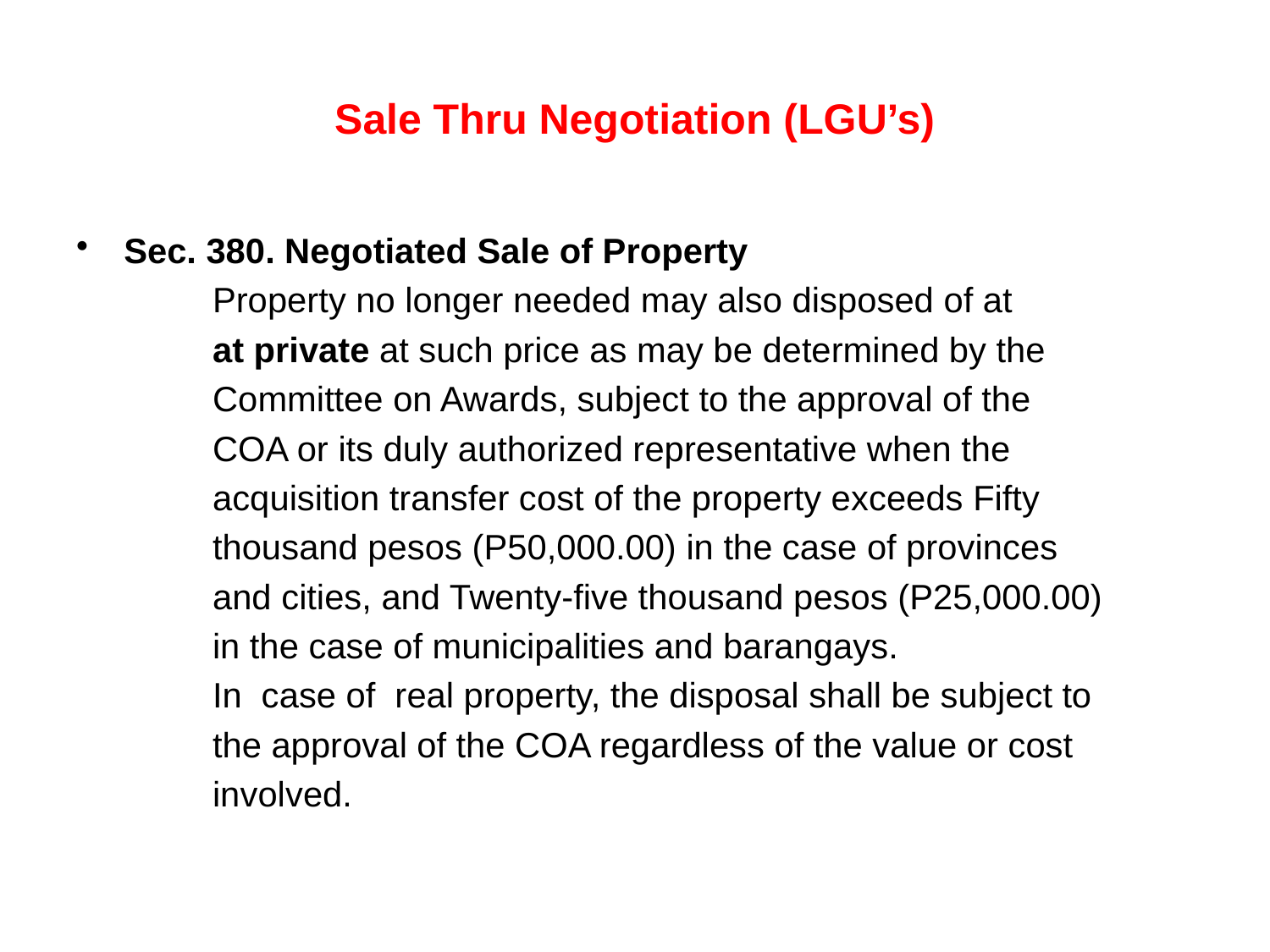

# Sale Thru Negotiation (LGU’s)
Sec. 380. Negotiated Sale of Property
              Property no longer needed may also disposed of at
              at private at such price as may be determined by the
              Committee on Awards, subject to the approval of the
              COA or its duly authorized representative when the
              acquisition transfer cost of the property exceeds Fifty
              thousand pesos (P50,000.00) in the case of provinces
              and cities, and Twenty-five thousand pesos (P25,000.00)
              in the case of municipalities and barangays.
              In  case of  real property, the disposal shall be subject to
              the approval of the COA regardless of the value or cost
              involved.